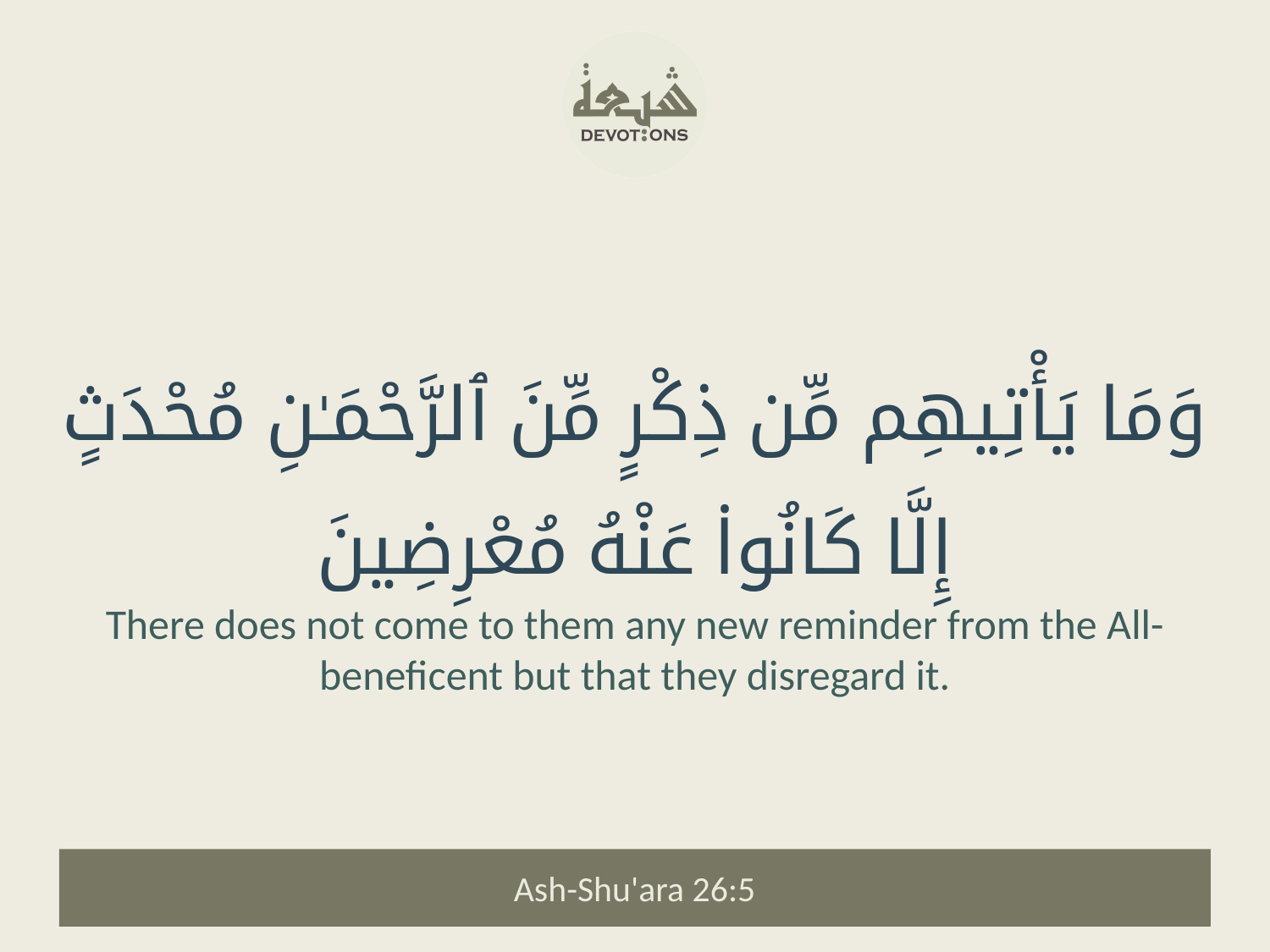

وَمَا يَأْتِيهِم مِّن ذِكْرٍ مِّنَ ٱلرَّحْمَـٰنِ مُحْدَثٍ إِلَّا كَانُوا۟ عَنْهُ مُعْرِضِينَ
There does not come to them any new reminder from the All-beneficent but that they disregard it.
Ash-Shu'ara 26:5